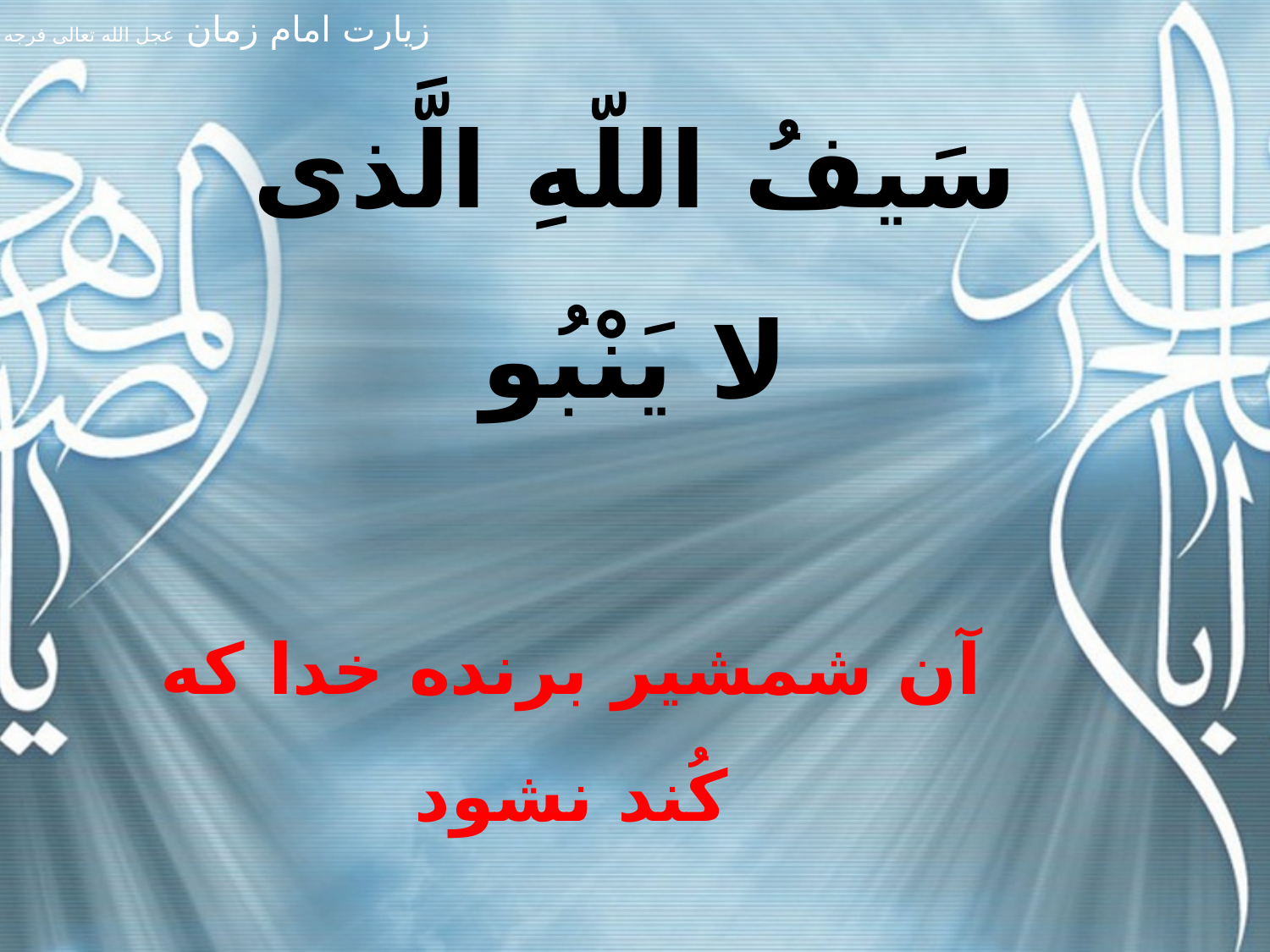

سَيفُ اللّهِ الَّذى لا يَنْبُو
آن شمشير برنده خدا که کُند نشود